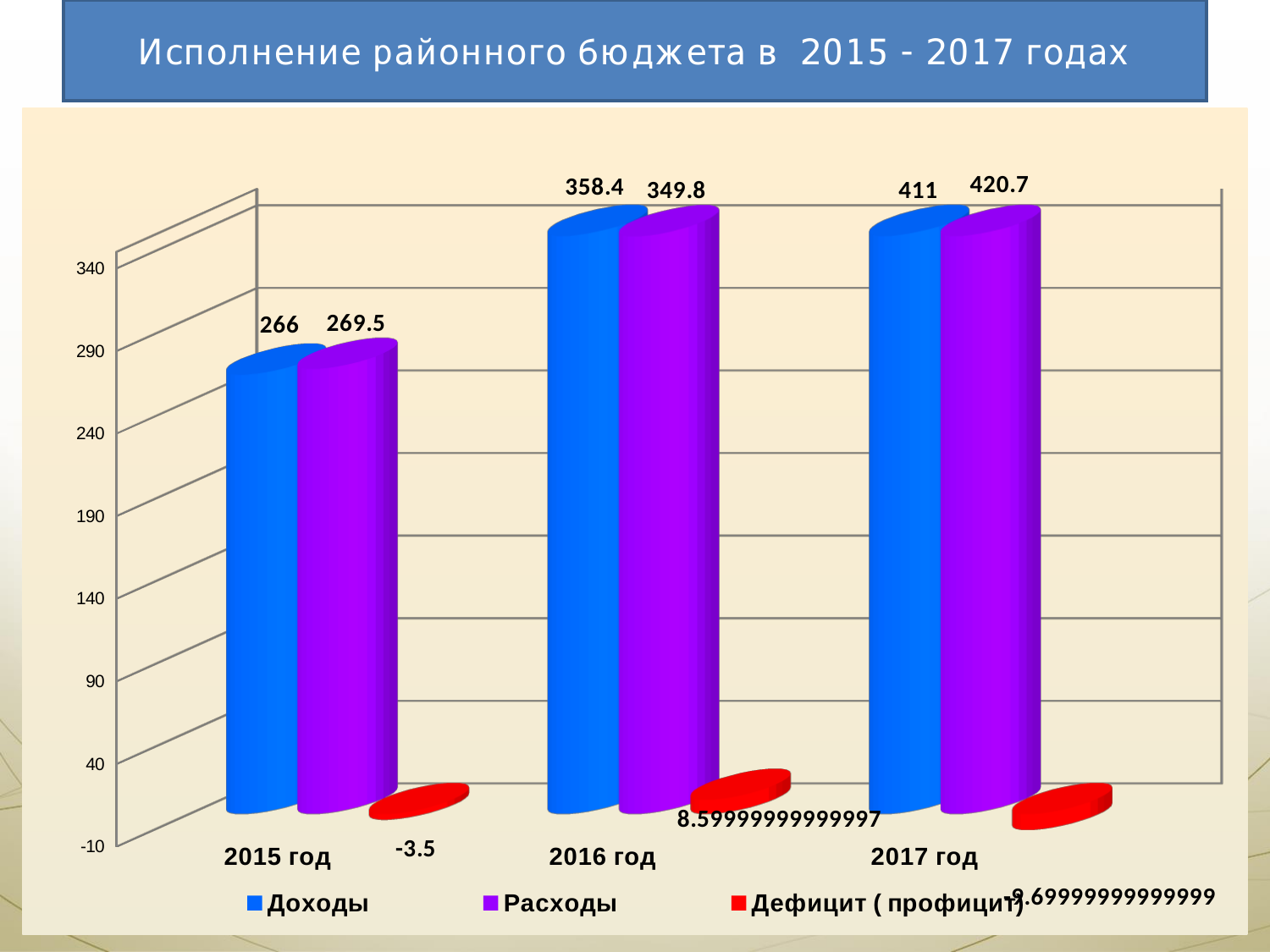

Исполнение районного бюджета в  2015 - 2017 годах

[unsupported chart]

30